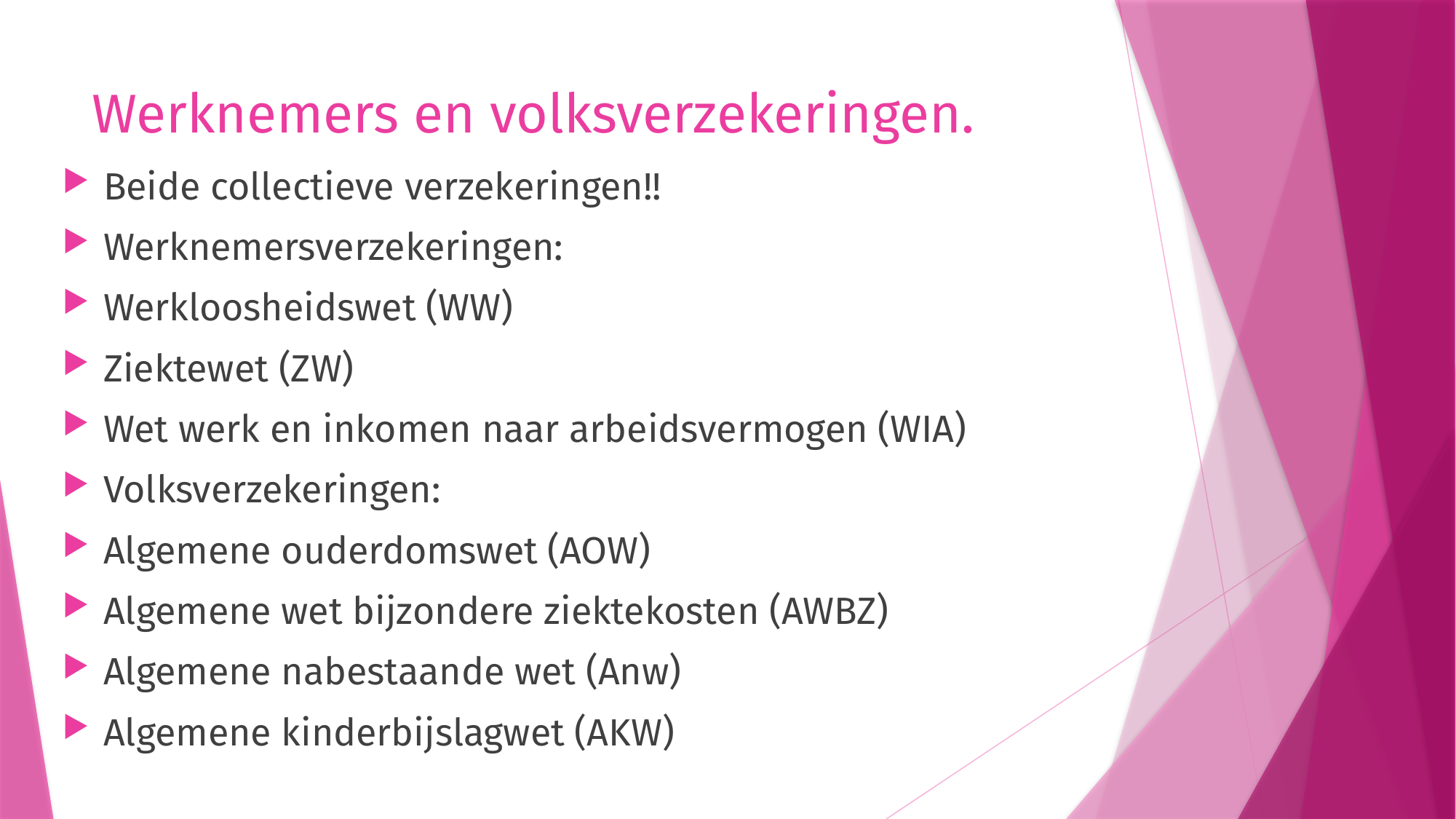

# Werknemers en volksverzekeringen.
Beide collectieve verzekeringen!!
Werknemersverzekeringen:
Werkloosheidswet (WW)
Ziektewet (ZW)
Wet werk en inkomen naar arbeidsvermogen (WIA)
Volksverzekeringen:
Algemene ouderdomswet (AOW)
Algemene wet bijzondere ziektekosten (AWBZ)
Algemene nabestaande wet (Anw)
Algemene kinderbijslagwet (AKW)